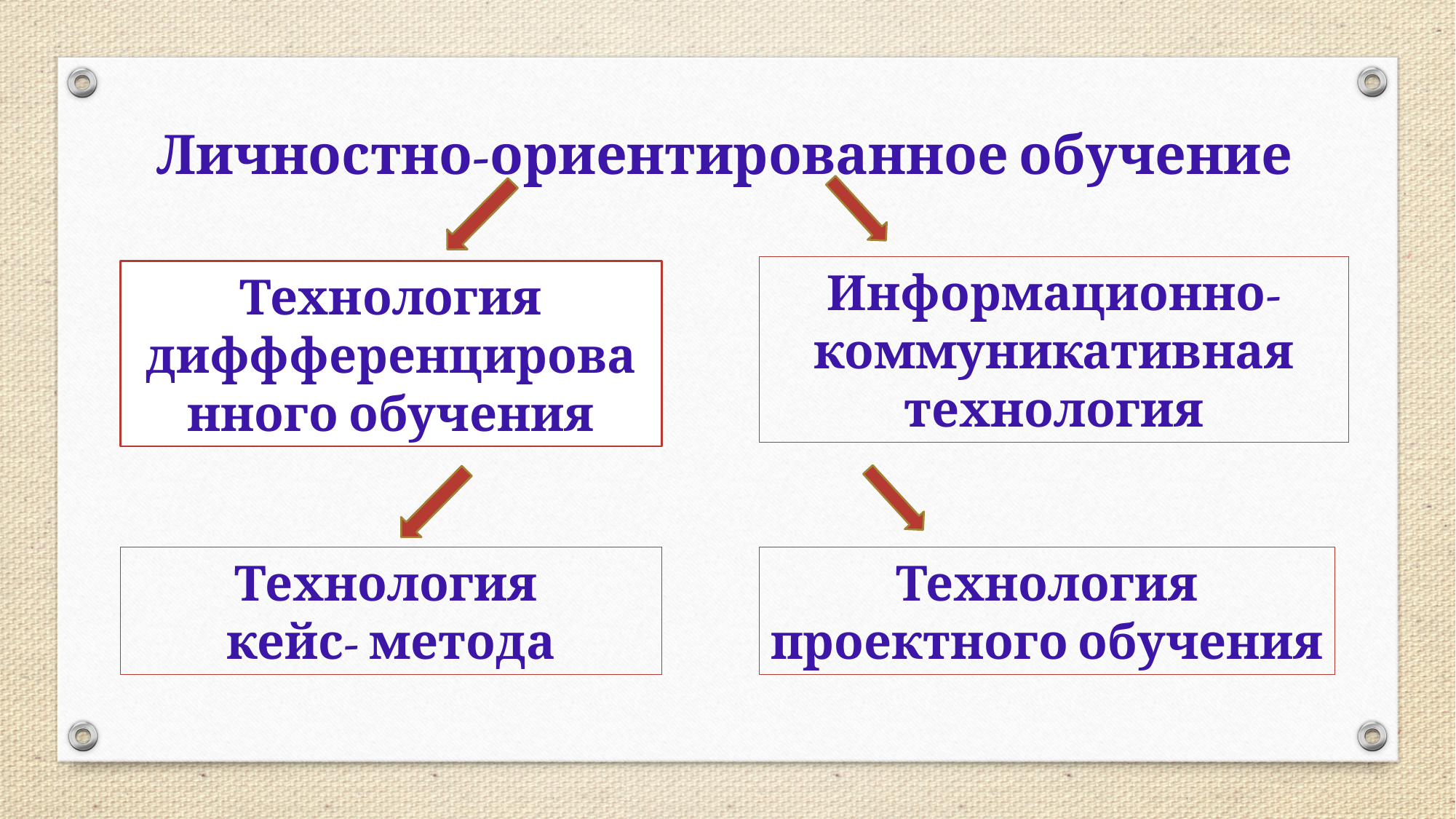

Личностно-ориентированное обучение

Информационно-коммуникативная технология
Технология диффференцированного обучения

Технология проектного обучения
Технология
кейс- метода